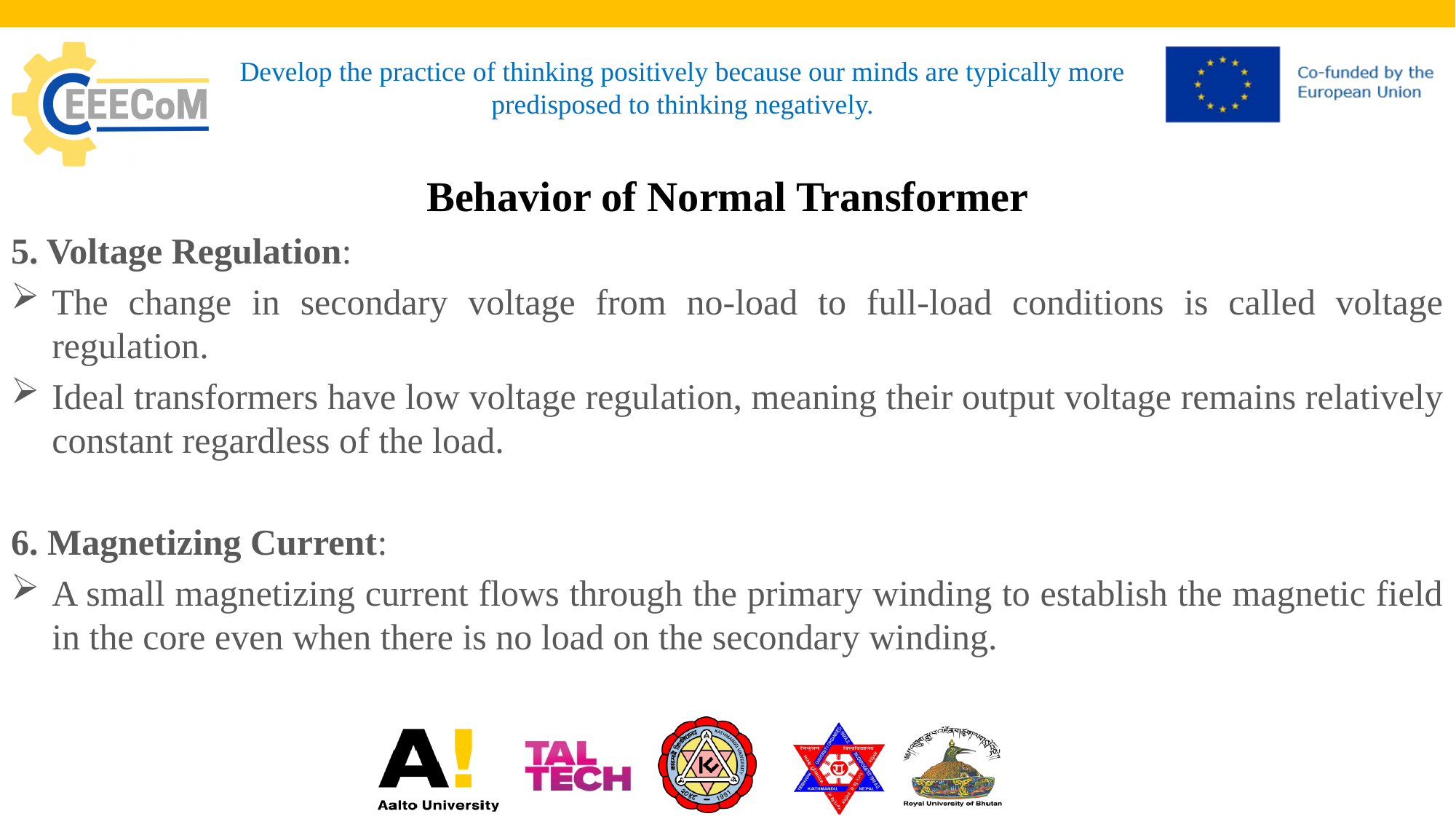

# Develop the practice of thinking positively because our minds are typically more predisposed to thinking negatively.
Behavior of Normal Transformer
5. Voltage Regulation:
The change in secondary voltage from no-load to full-load conditions is called voltage regulation.
Ideal transformers have low voltage regulation, meaning their output voltage remains relatively constant regardless of the load.

6. Magnetizing Current:
A small magnetizing current flows through the primary winding to establish the magnetic field in the core even when there is no load on the secondary winding.